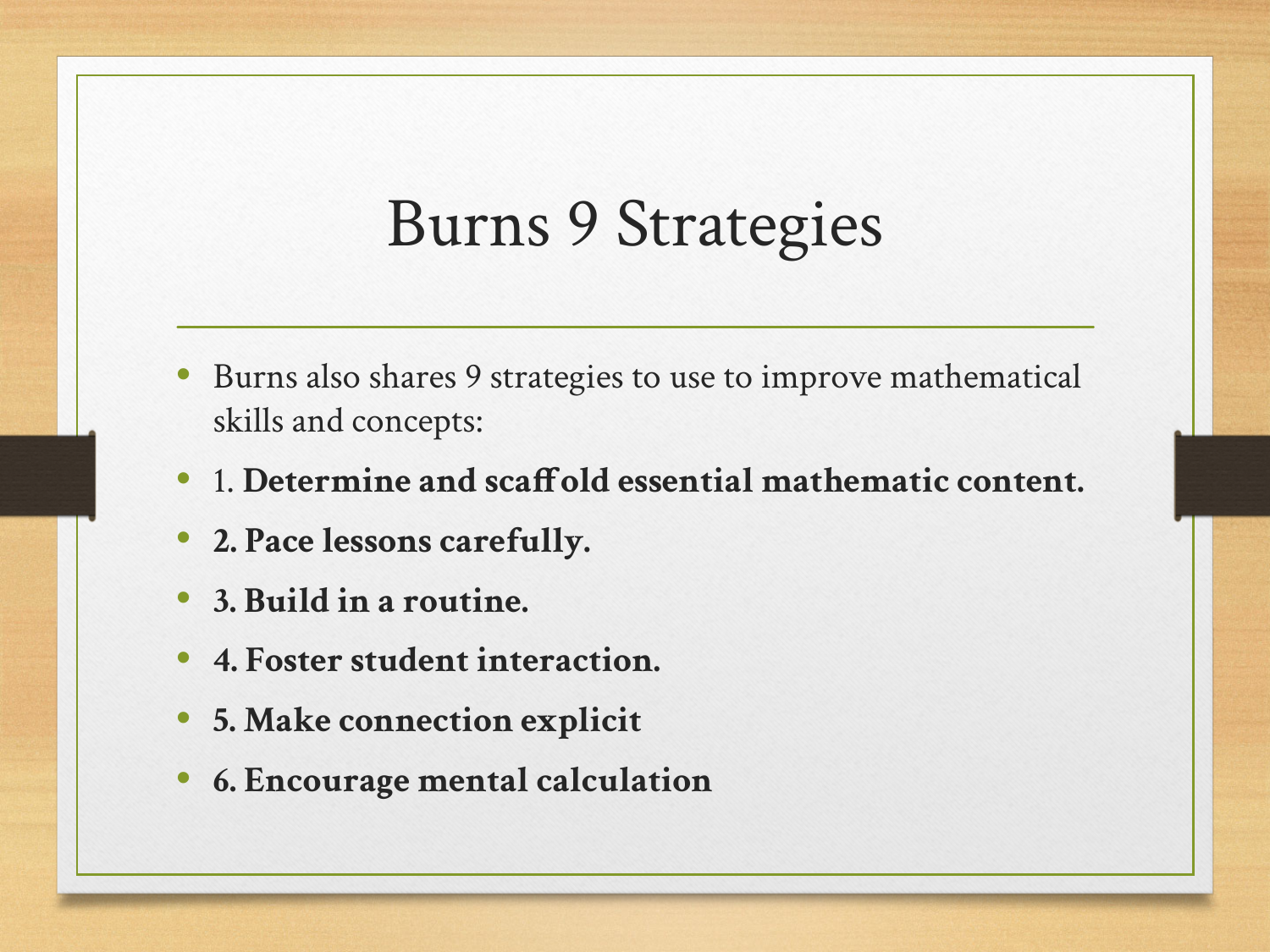

# Burns 9 Strategies
Burns also shares 9 strategies to use to improve mathematical skills and concepts:
1. Determine and scaffold essential mathematic content.
2. Pace lessons carefully.
3. Build in a routine.
4. Foster student interaction.
5. Make connection explicit
6. Encourage mental calculation